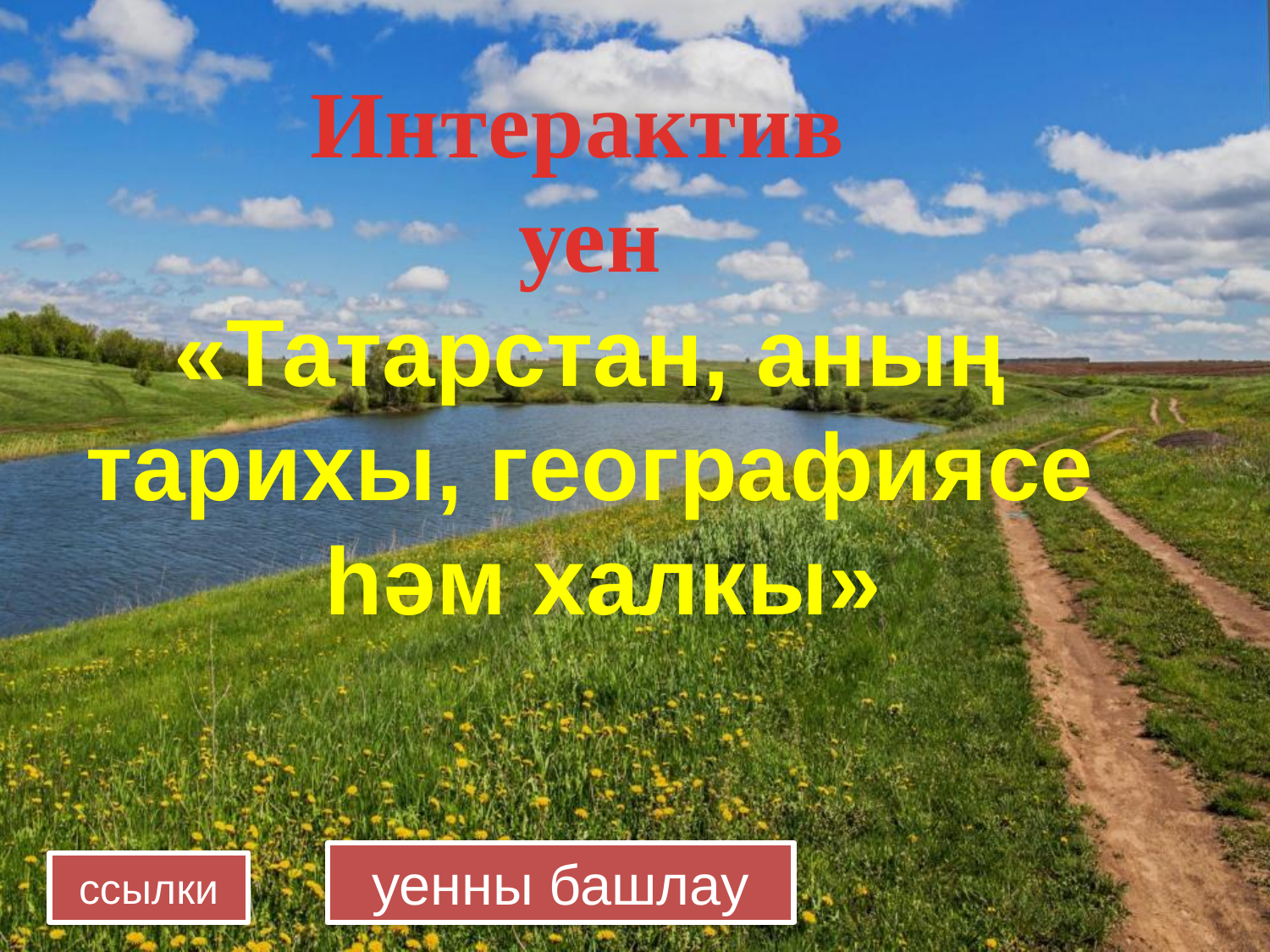

Интерактив
уен
«Татарстан, аның тарихы, географиясе
 һәм халкы»
уенны башлау
ссылки